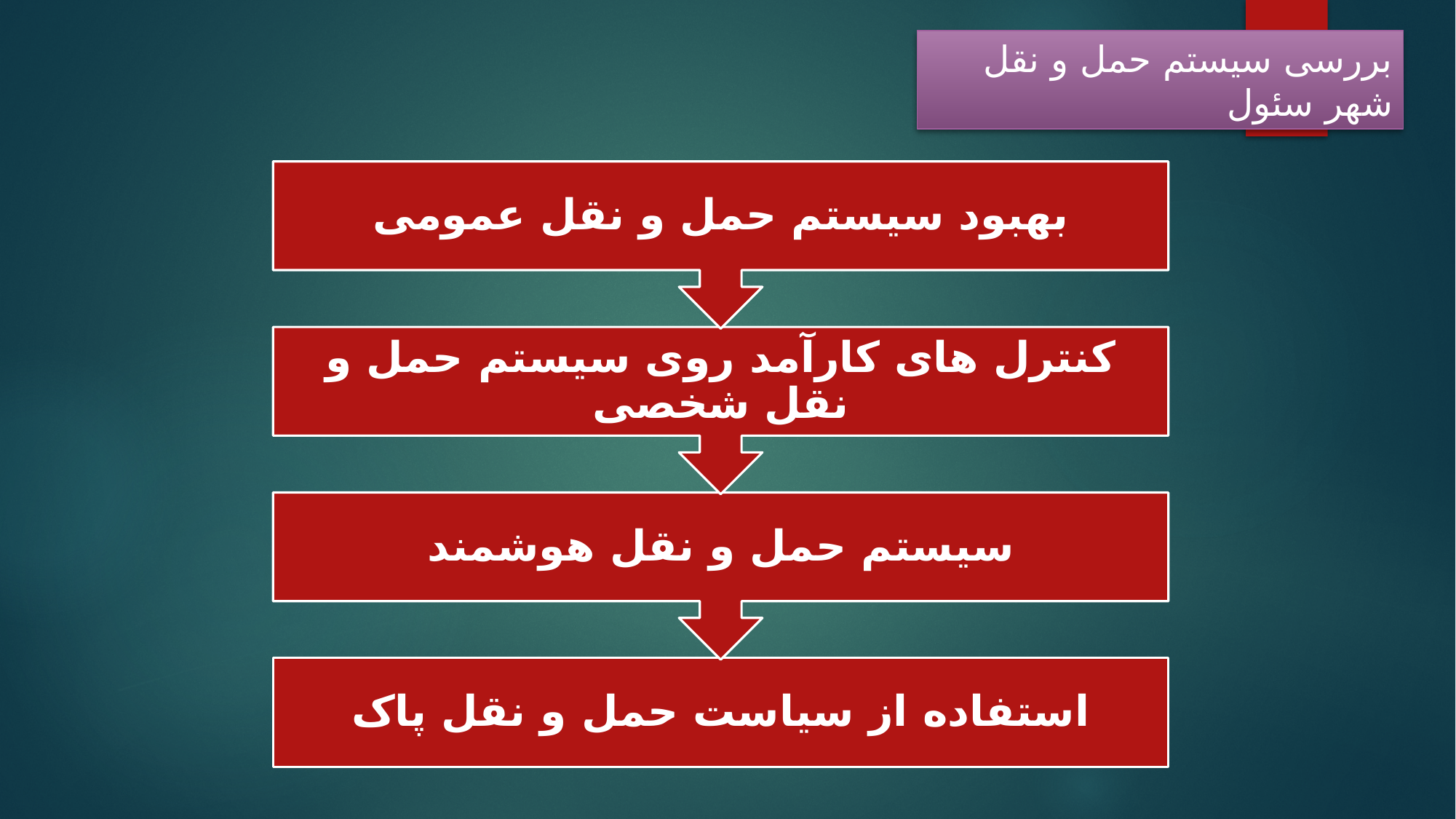

بررسی سیستم حمل و نقل شهر سئول
استفاده از سیاست حمل و نقل پاک
سیستم حمل و نقل هوشمند
کنترل های کارآمد روی سیستم حمل و نقل شخصی
بهبود سیستم حمل و نقل عمومی